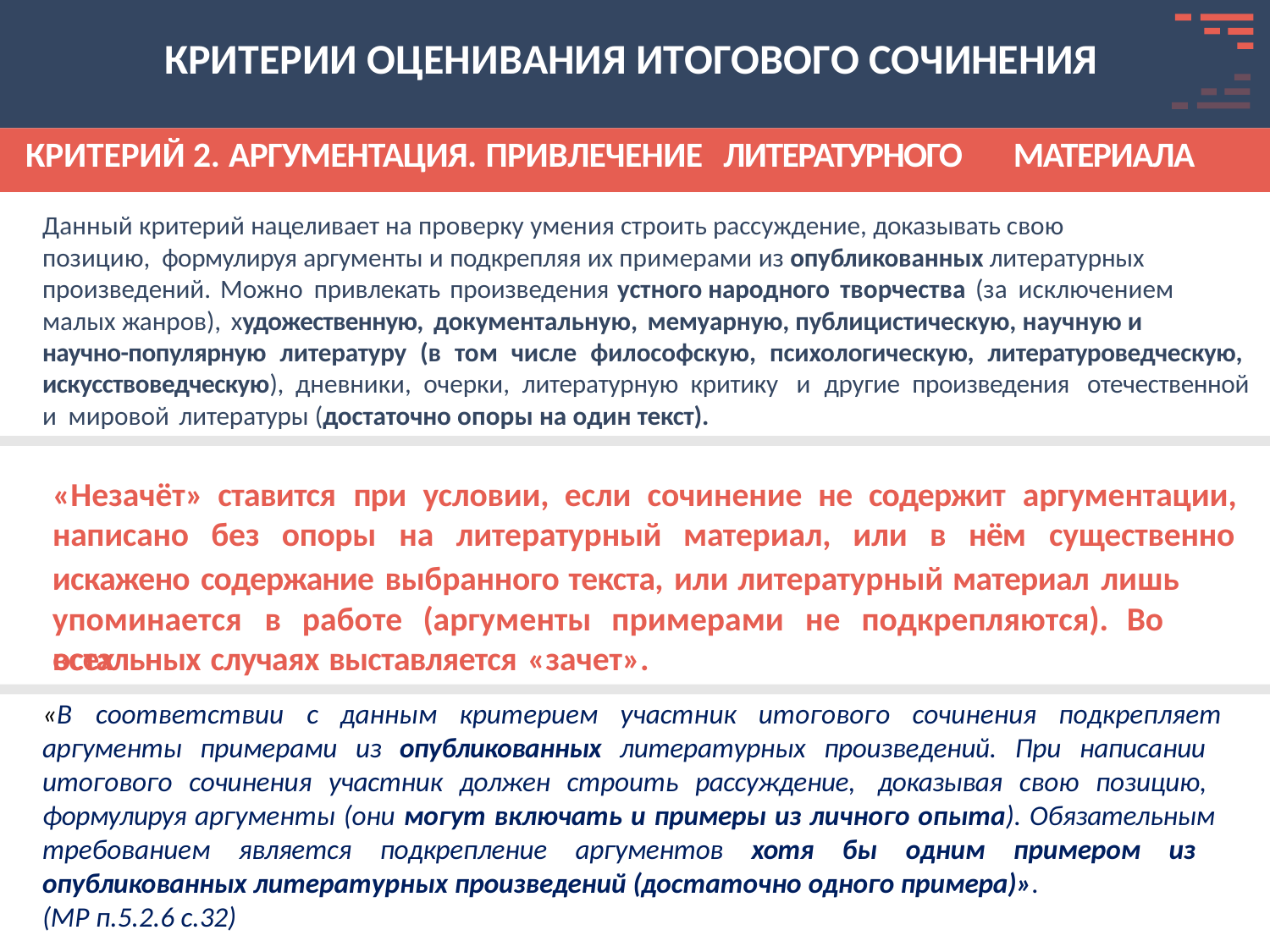

# КРИТЕРИИ ОЦЕНИВАНИЯ ИТОГОВОГО СОЧИНЕНИЯ

КРИТЕРИЙ 2. АРГУМЕНТАЦИЯ. ПРИВЛЕЧЕНИЕ	ЛИТЕРАТУРНОГО	МАТЕРИАЛА

Данный критерий нацеливает на проверку умения строить рассуждение, доказывать свою позицию,  формулируя аргументы и подкрепляя их примерами из опубликованных литературных
произведений. Можно привлекать произведения устного народного творчества (за исключением
малых жанров), художественную, документальную, мемуарную, публицистическую, научную и
научно-популярную литературу (в том числе философскую, психологическую, литературоведческую,  искусствоведческую), дневники, очерки, литературную критику и  другие произведения отечественной  и мировой литературы (достаточно опоры на один текст).

«Незачёт» ставится при условии, если сочинение не содержит аргументации,
написано без опоры на литературный материал, или в нём существенно

искажено содержание выбранного текста, или литературный материал лишь
упоминается	в	работе	(аргументы	примерами	не	подкрепляются).	Во	всех
остальных случаях выставляется «зачет».
«В	соответствии	с	данным	критерием	участник	итогового	сочинения	подкрепляет

аргументы примерами из опубликованных литературных произведений. При написании  итогового сочинения участник должен строить рассуждение, доказывая свою позицию,  формулируя аргументы (они могут включать и примеры из личного опыта). Обязательным  требованием является подкрепление аргументов хотя бы одним примером из  опубликованных литературных произведений (достаточно одного примера)».
(МР п.5.2.6 с.32)